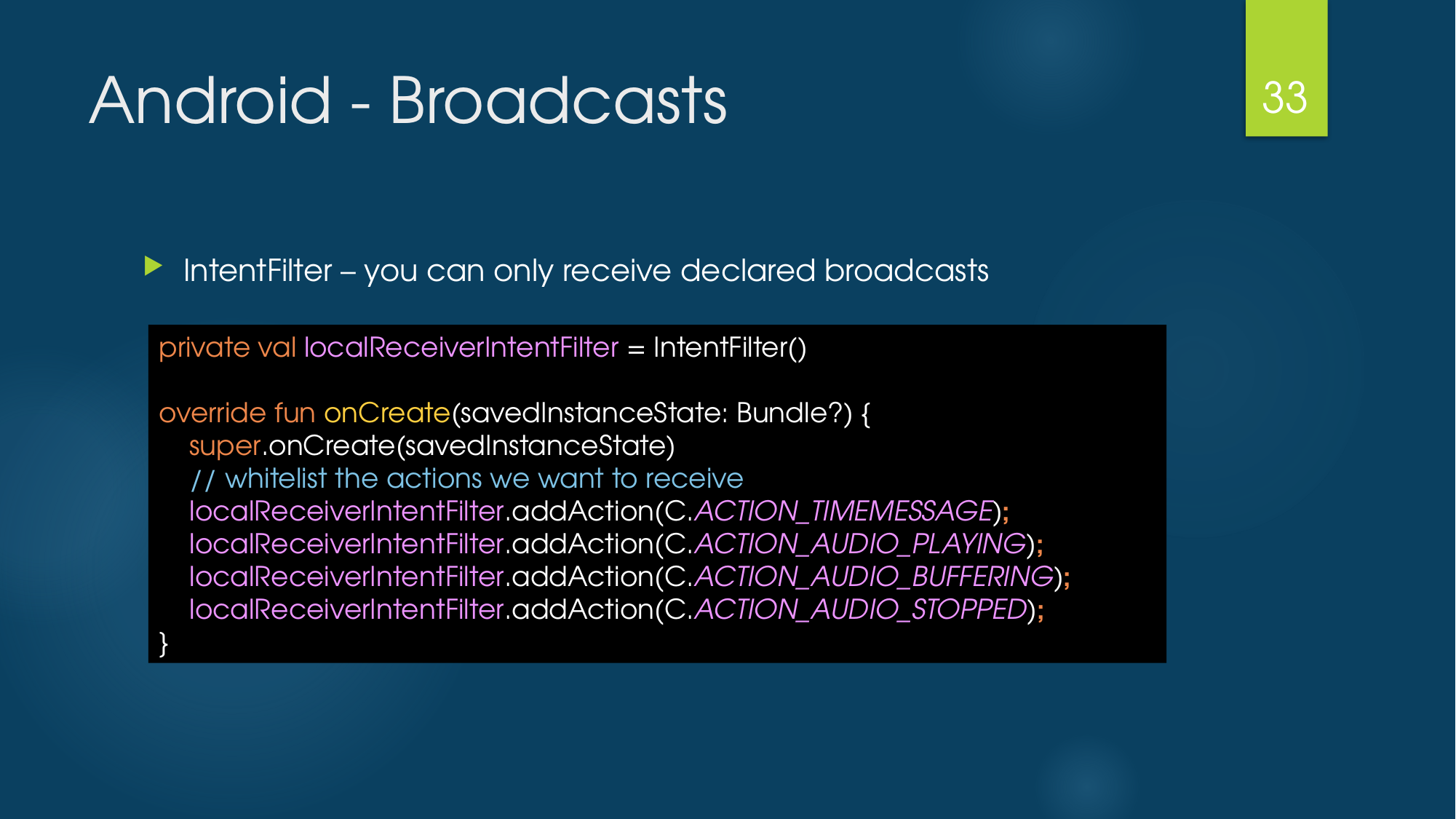

33
# Android - Broadcasts
IntentFilter – you can only receive declared broadcasts

private val localReceiverIntentFilter = IntentFilter()
override fun onCreate(savedInstanceState: Bundle?) {
    super.onCreate(savedInstanceState)
    // whitelist the actions we want to receive
    localReceiverIntentFilter.addAction(C.ACTION_TIMEMESSAGE);
    localReceiverIntentFilter.addAction(C.ACTION_AUDIO_PLAYING);
    localReceiverIntentFilter.addAction(C.ACTION_AUDIO_BUFFERING);
    localReceiverIntentFilter.addAction(C.ACTION_AUDIO_STOPPED);
}